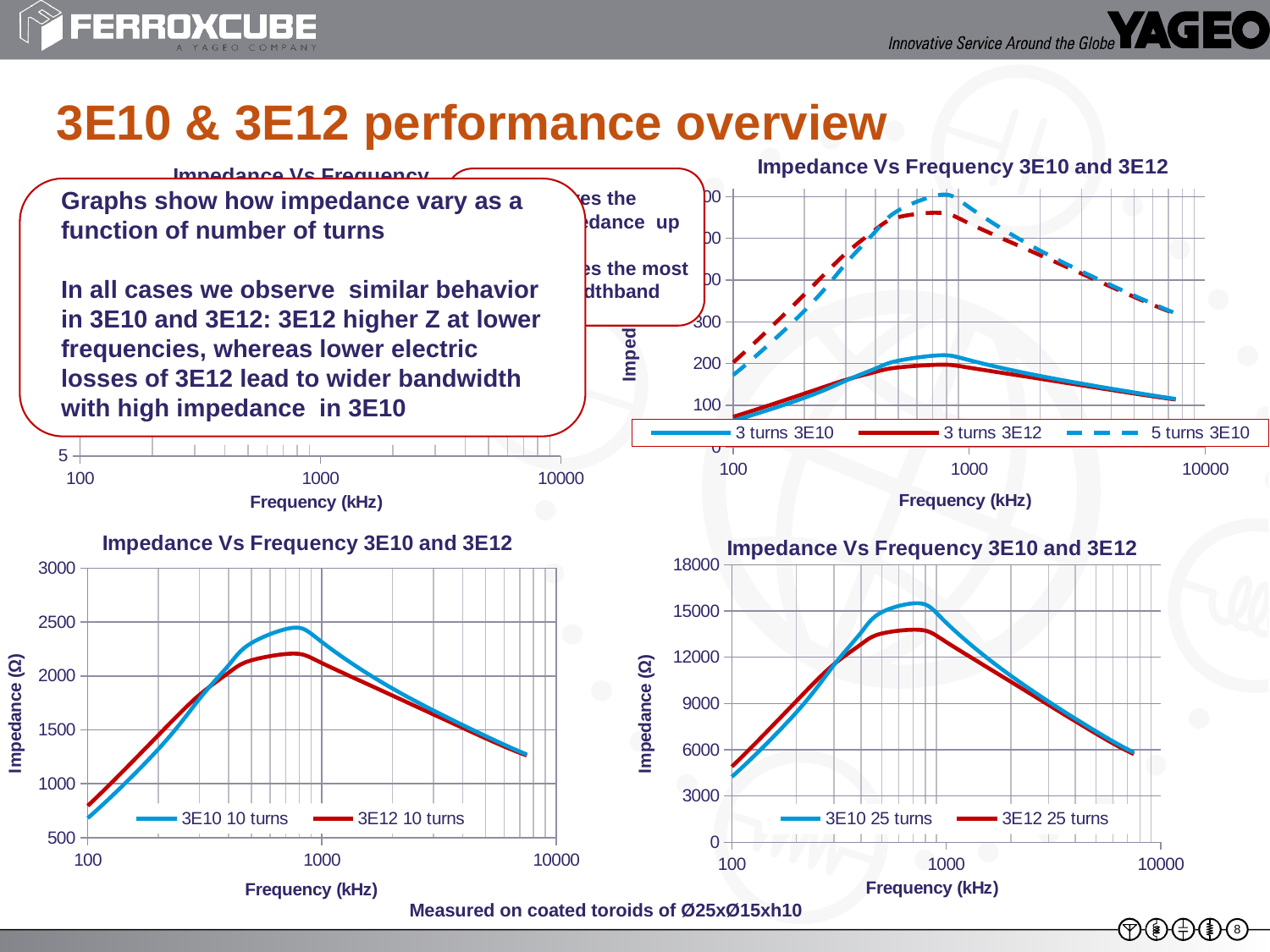

# 3E10 & 3E12 performance overview

### Chart: Impedance Vs Frequency 3E10 and 3E12

| Category |  |  |  |  |
|---|---|---|---|---|

### Chart: Impedance Vs Frequency

| Category | 3E6 | 3E10 | 3E12 |
|---|---|---|---|
3E12 achieves the highest impedance  up to 300kHz
3E10 achieves the most extensive widthband

Graphs show how impedance vary as a function of number of turns

In all cases we observe  similar behavior  in 3E10 and 3E12: 3E12 higher Z at lower frequencies, whereas lower electric losses of 3E12 lead to wider bandwidth with high impedance  in 3E10

### Chart: Impedance Vs Frequency 3E10 and 3E12

| Category |  |  |
|---|---|---|

### Chart: Impedance Vs Frequency 3E10 and 3E12

| Category |  |  |
|---|---|---|
Measured on coated toroids of Ø25xØ15xh10